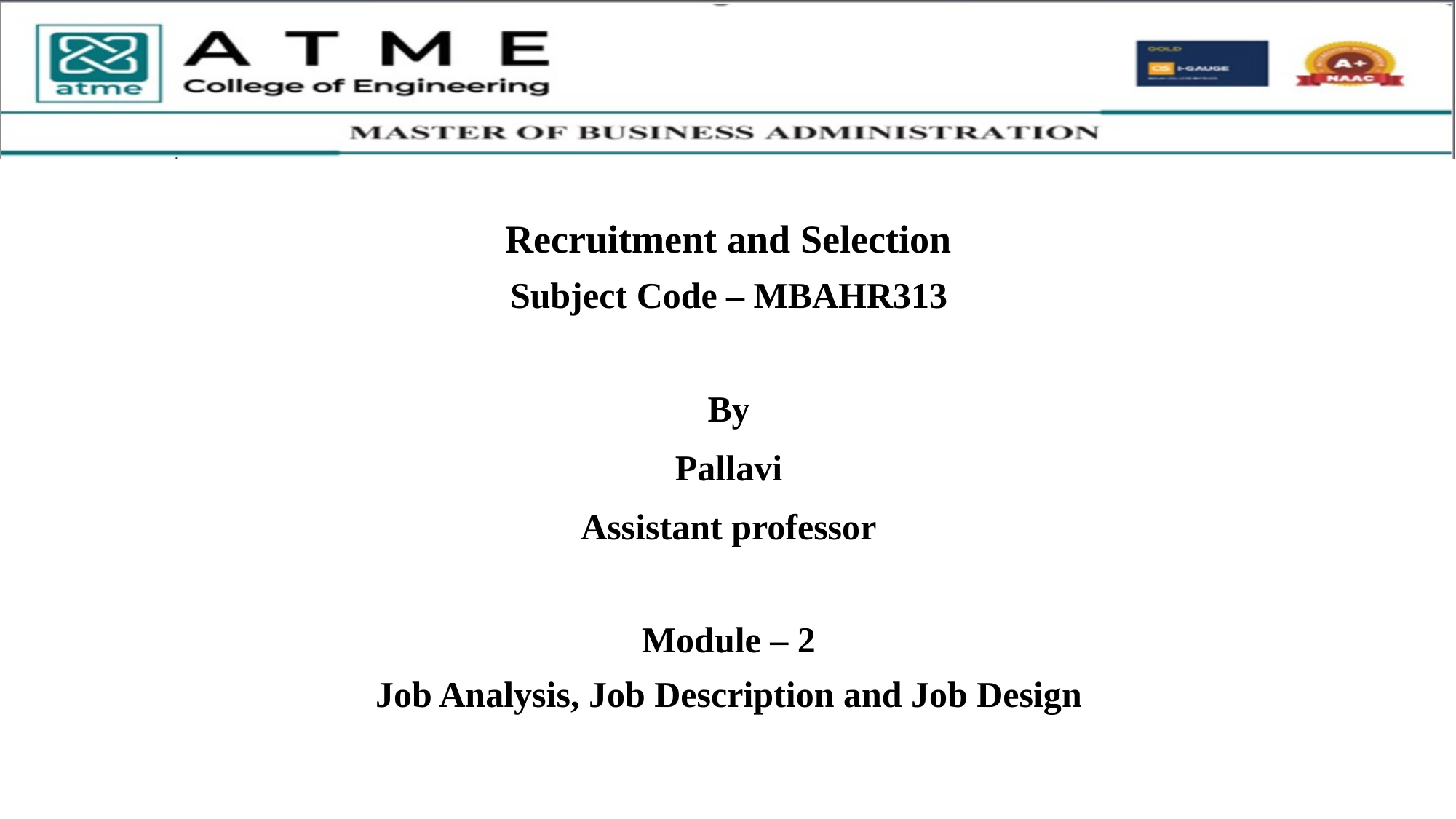

Recruitment and Selection
Subject Code – MBAHR313

By
Pallavi
Assistant professor

Module – 2
Job Analysis, Job Description and Job Design